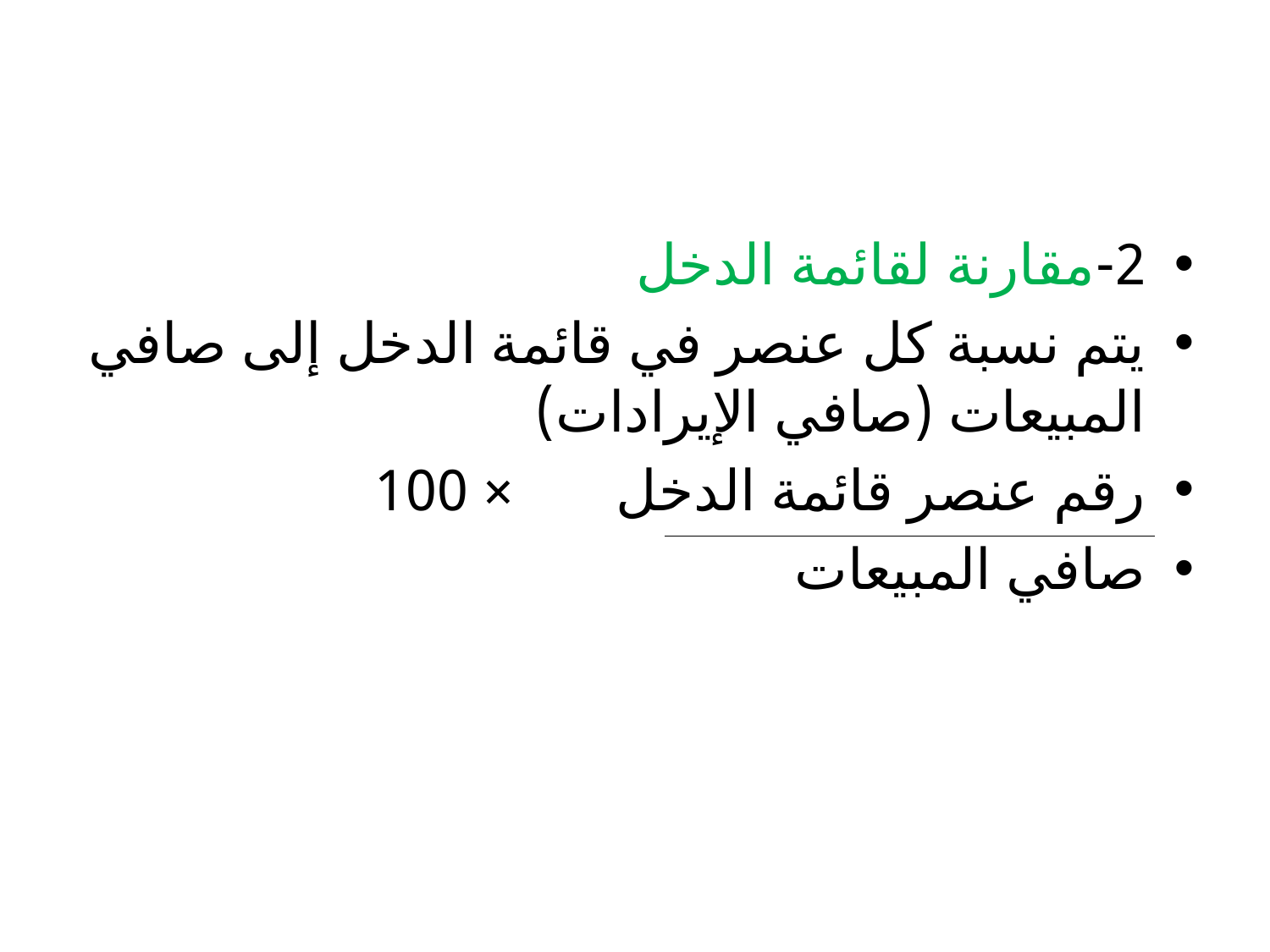

#
2-مقارنة لقائمة الدخل
يتم نسبة كل عنصر في قائمة الدخل إلى صافي المبيعات (صافي الإيرادات)
رقم عنصر قائمة الدخل       × 100
صافي المبيعات